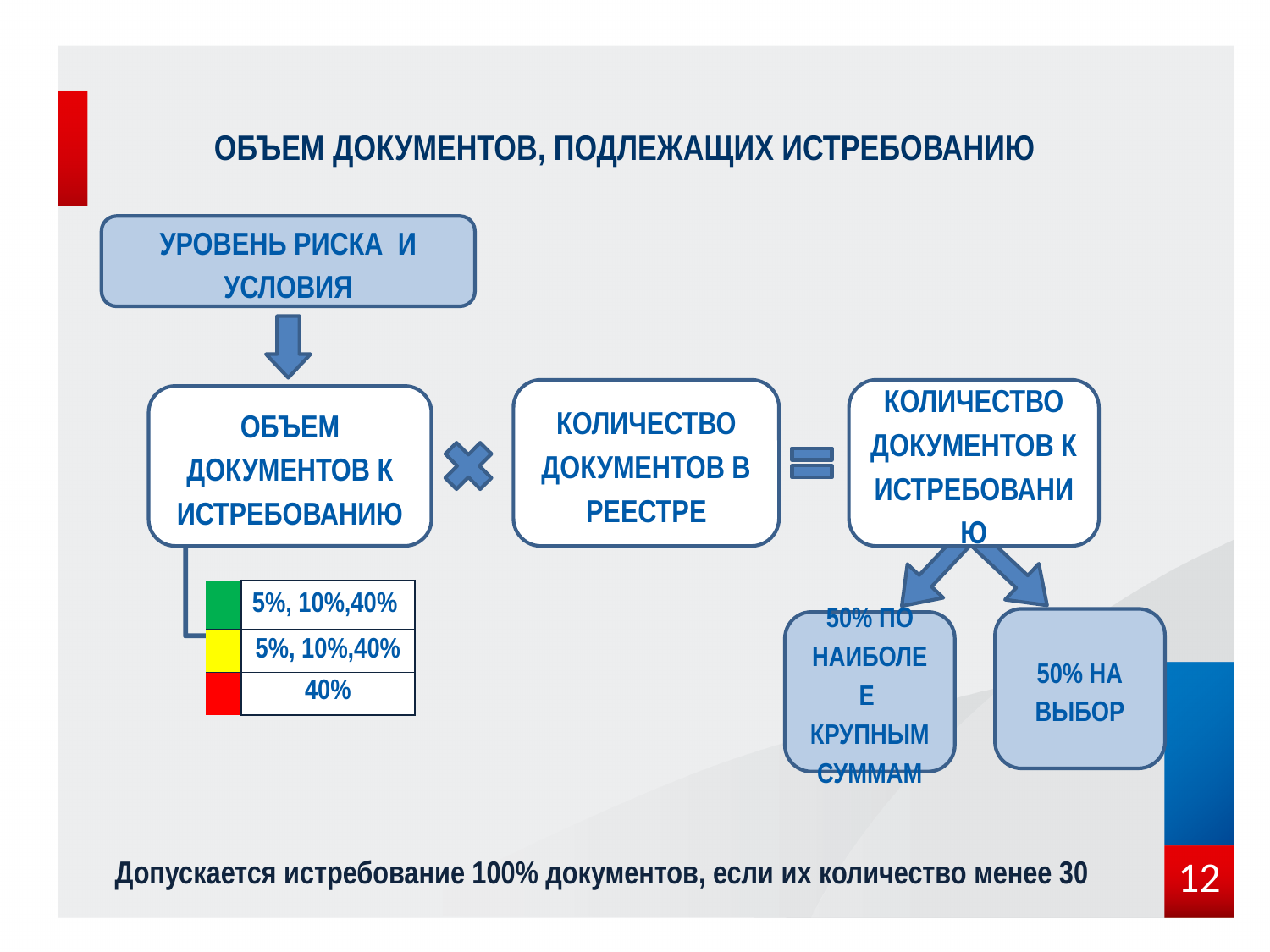

# Объем документов, подлежащих истребованию
Уровень риска  и условия

Количество документов в реестре
Количество документов к истребованию
Объем документов к истребованию

|  | 5%, 10%,40% |
| --- | --- |
|  | 5%, 10%,40% |
|  | 40% |
50% на выбор
50% по наиболее  крупным суммам

12
Допускается истребование 100% документов, если их количество менее 30